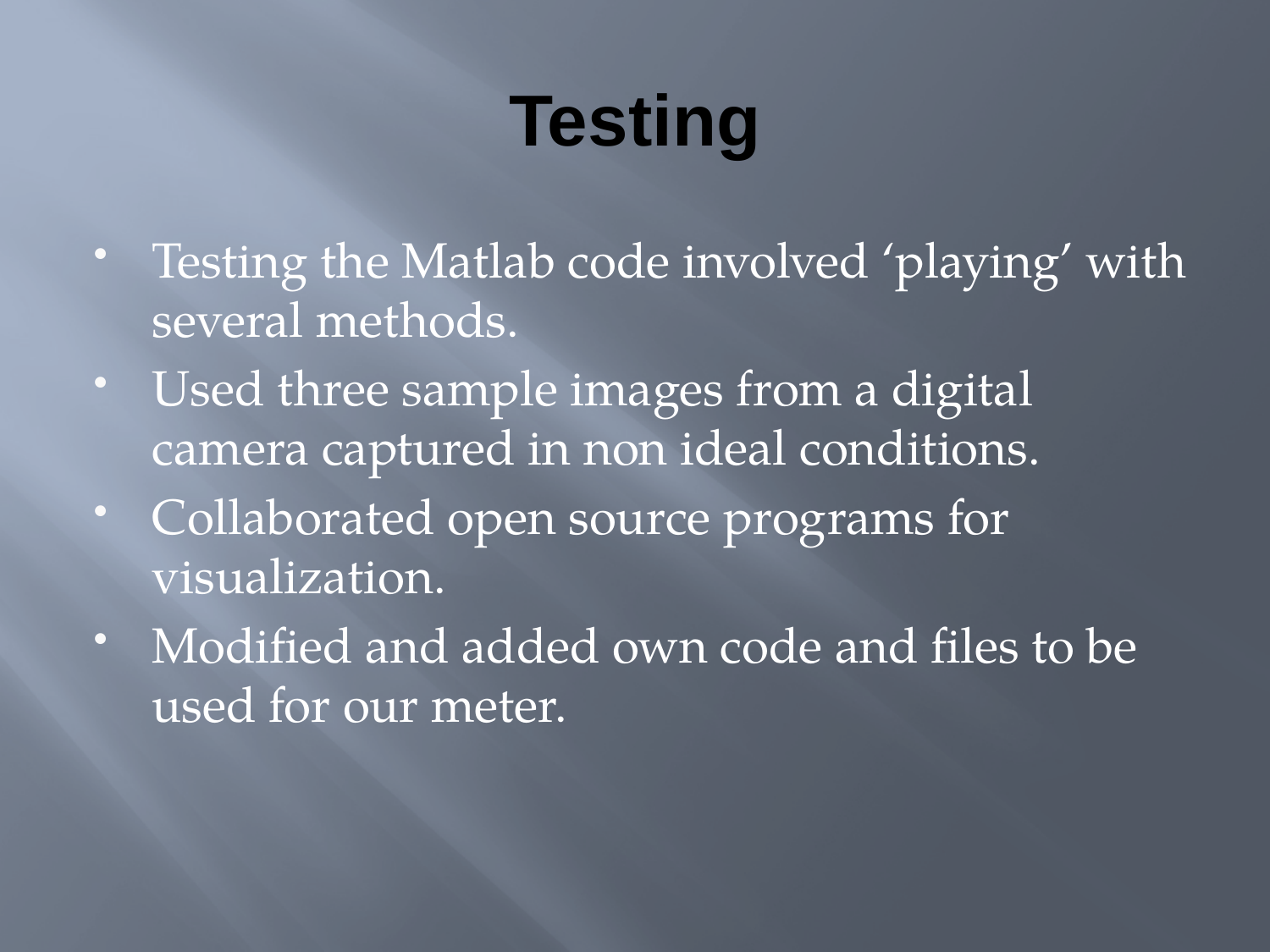

# Testing
Testing the Matlab code involved ‘playing’ with several methods.
Used three sample images from a digital camera captured in non ideal conditions.
Collaborated open source programs for visualization.
Modified and added own code and files to be used for our meter.